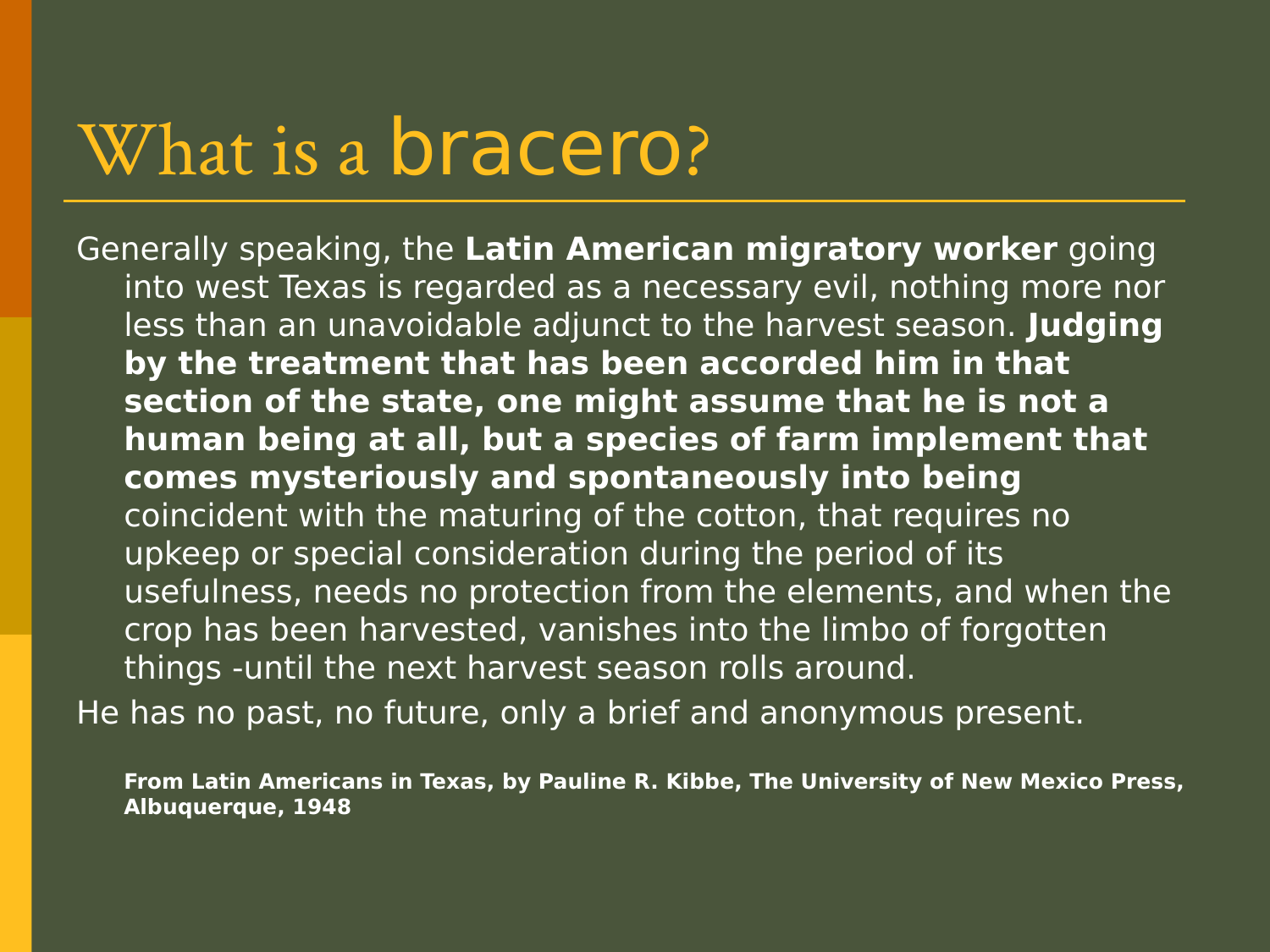

# What is a bracero?
Generally speaking, the Latin American migratory worker going into west Texas is regarded as a necessary evil, nothing more nor less than an unavoidable adjunct to the harvest season. Judging by the treatment that has been accorded him in that section of the state, one might assume that he is not a human being at all, but a species of farm implement that comes mysteriously and spontaneously into being coincident with the maturing of the cotton, that requires no upkeep or special consideration during the period of its usefulness, needs no protection from the elements, and when the crop has been harvested, vanishes into the limbo of forgotten things -until the next harvest season rolls around.
He has no past, no future, only a brief and anonymous present.
From Latin Americans in Texas, by Pauline R. Kibbe, The University of New Mexico Press, Albuquerque, 1948